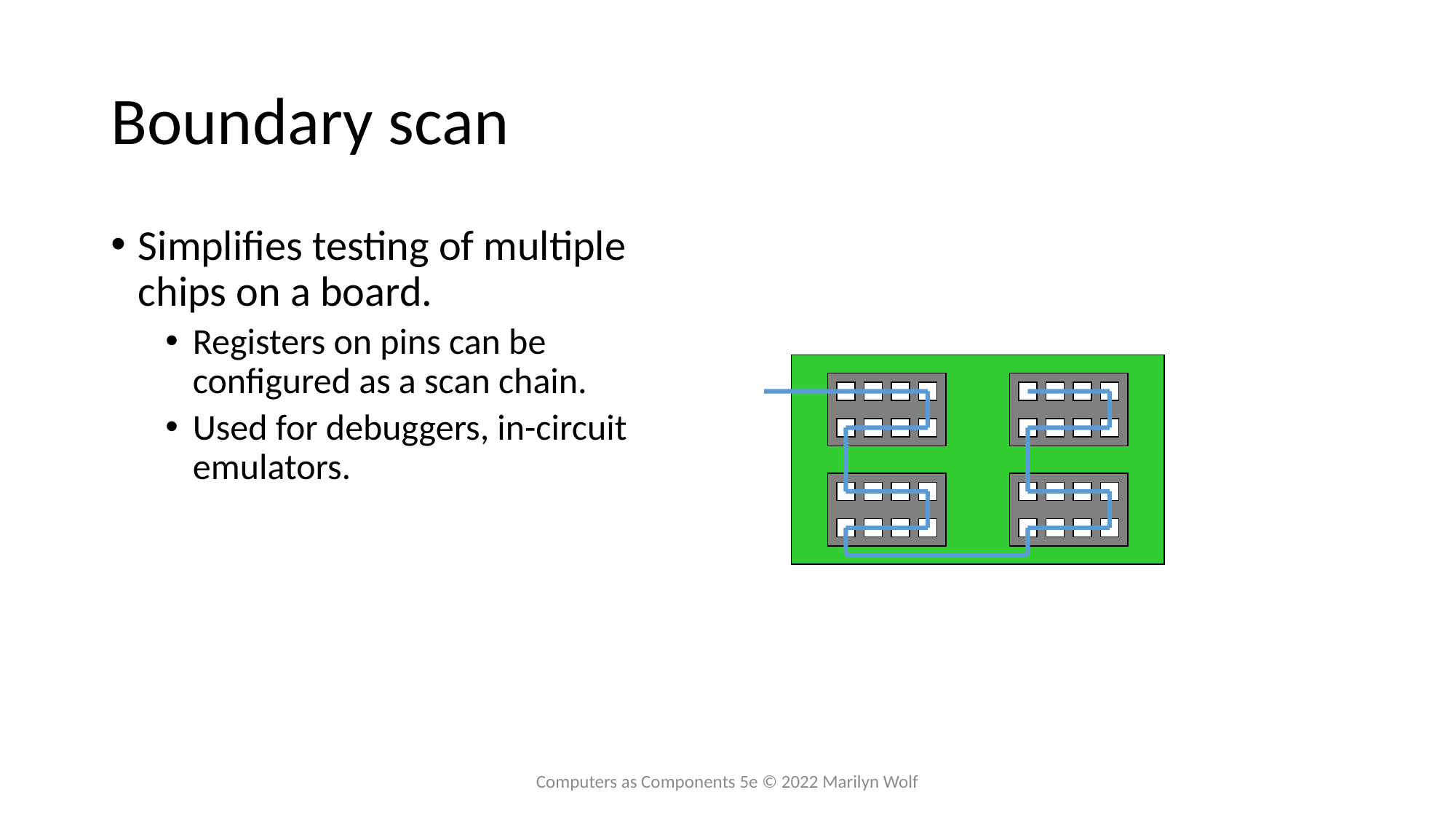

# Boundary scan
Simplifies testing of multiple chips on a board.
Registers on pins can be configured as a scan chain.
Used for debuggers, in-circuit emulators.

Computers as Components 5e © 2022 Marilyn Wolf